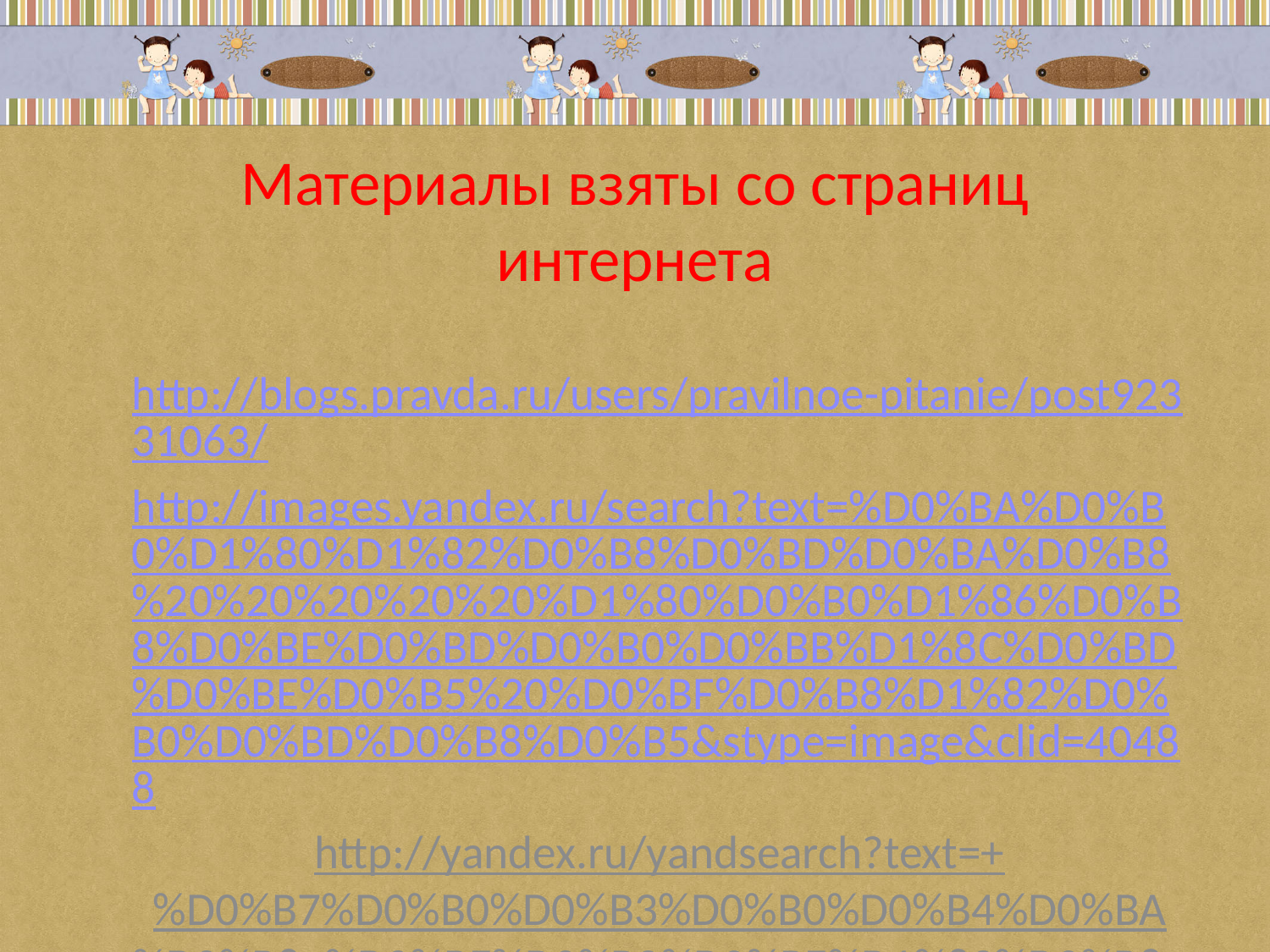

# Материалы взяты со страниц интернета
http://blogs.pravda.ru/users/pravilnoe-pitanie/post92331063/
http://images.yandex.ru/search?text=%D0%BA%D0%B0%D1%80%D1%82%D0%B8%D0%BD%D0%BA%D0%B8%20%20%20%20%20%D1%80%D0%B0%D1%86%D0%B8%D0%BE%D0%BD%D0%B0%D0%BB%D1%8C%D0%BD%D0%BE%D0%B5%20%D0%BF%D0%B8%D1%82%D0%B0%D0%BD%D0%B8%D0%B5&stype=image&clid=40488
http://yandex.ru/yandsearch?text=+%D0%B7%D0%B0%D0%B3%D0%B0%D0%B4%D0%BA%D0%B8+%D0%BE%D0%B2%D0%BE%D1%89%D0%B8+%D1%84%D1%80%D1%83%D0%BA%D1%82%D1%8B&clid=40316&lr=65&ex=v11&stpar2=%2Fh1%2Ftm46%2Fs2&stpar4=%2Fs2&stpar1=%2Fu0